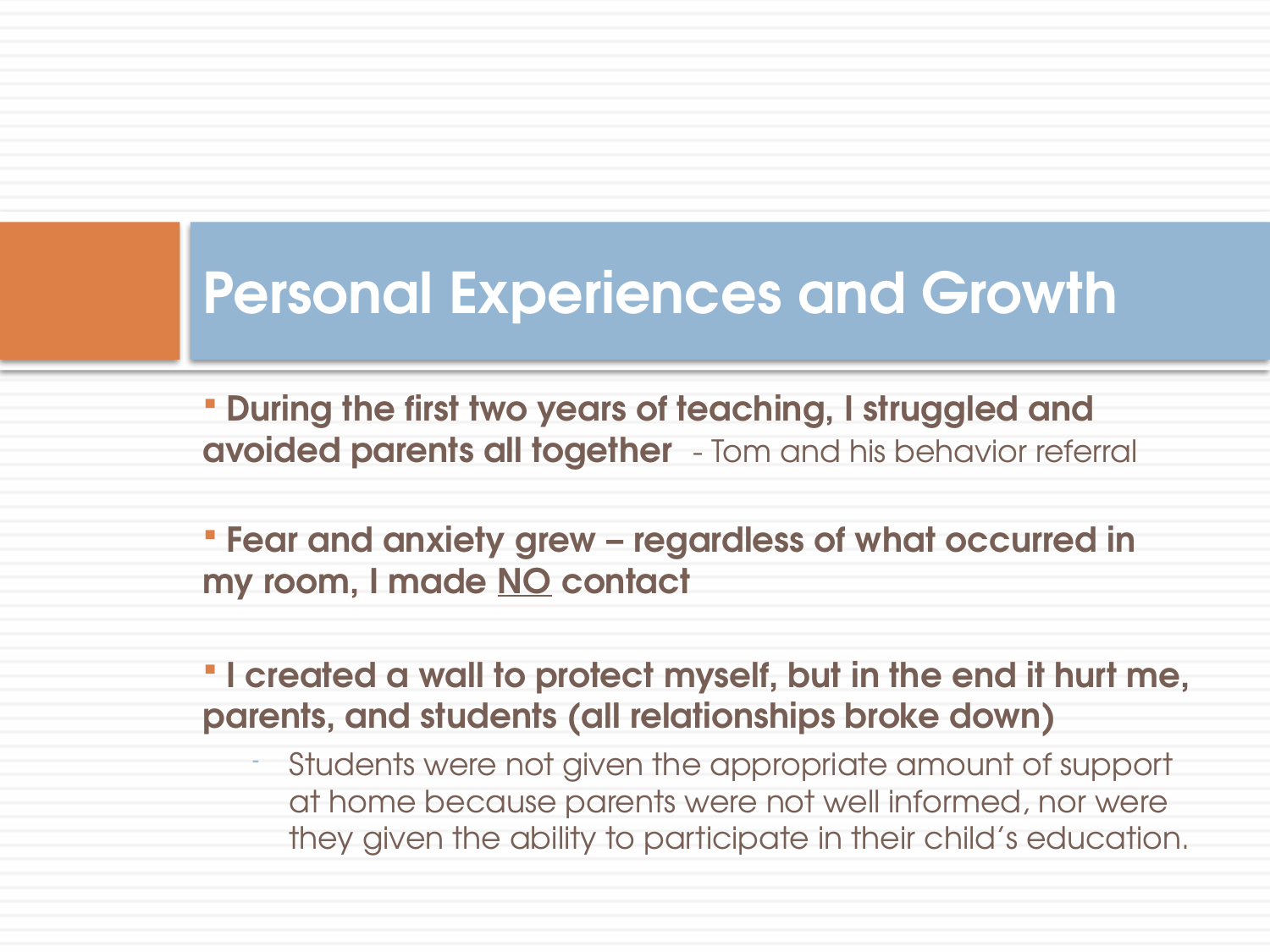

# Personal Experiences and Growth
 During the first two years of teaching, I struggled and avoided parents all together  - Tom and his behavior referral
 Fear and anxiety grew – regardless of what occurred in my room, I made NO contact
 I created a wall to protect myself, but in the end it hurt me, parents, and students (all relationships broke down)
Students were not given the appropriate amount of support at home because parents were not well informed, nor were they given the ability to participate in their child’s education.